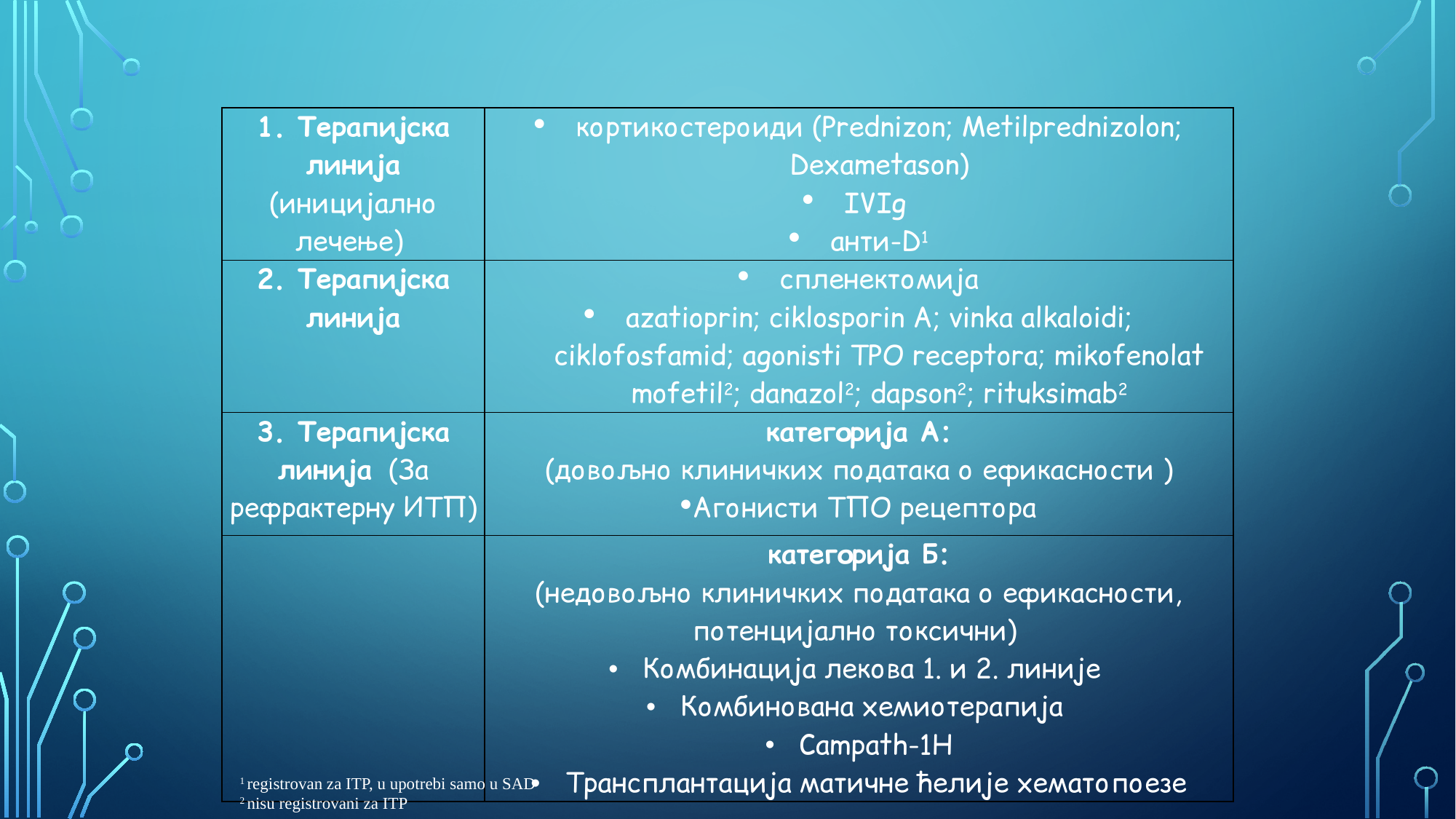

| 1. Терапијска линија (иницијално лечење) | кортикостероиди (Prednizon; Metilprednizolon; Dexametason) IVIg анти-D1 |
| --- | --- |
| 2. Терапијска линија | спленектомија azatioprin; ciklosporin A; vinka alkaloidi; ciklofosfamid; agonisti TPO receptora; mikofenolat mofetil2; danazol2; dapson2; rituksimab2 |
| 3. Терапијска линија (За рефрактерну ИТП) | категорија A: (довољно клиничких података о ефикасности ) Агонисти ТПО рецептора |
|  | категорија Б: (недовољно клиничких података о ефикасности, потенцијално токсични) Комбинација лекова 1. и 2. линије Комбинована хемиотерапија Campath-1H Трансплантација матичне ћелије хематопоезе |
1 registrovan za ITP, u upotrebi samo u SAD
2 nisu registrovani za ITP